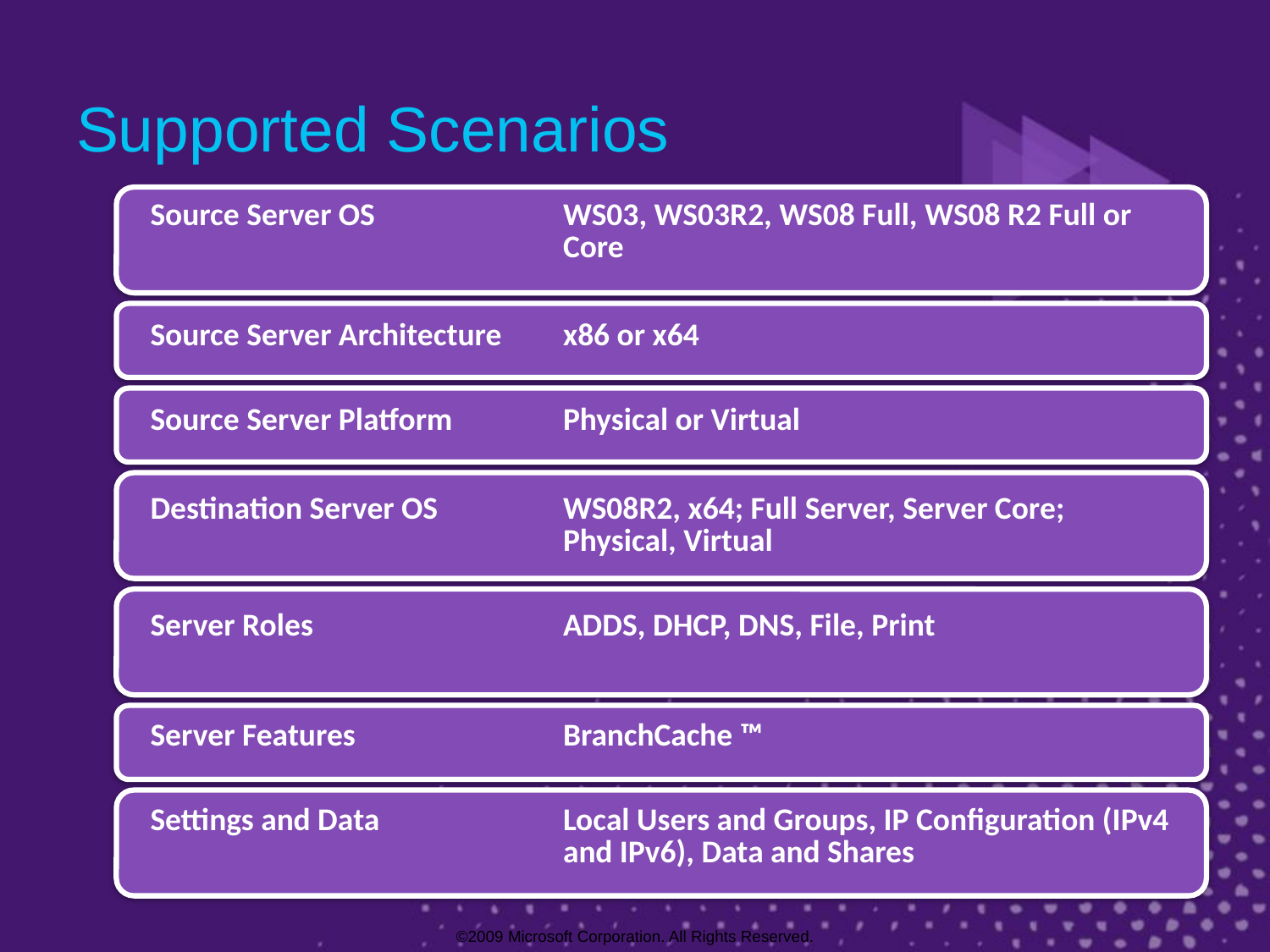

# Supported Scenarios

| Source Server OS | WS03, WS03R2, WS08 Full, WS08 R2 Full or Core |
| --- | --- |

| Source Server Architecture | x86 or x64 |
| --- | --- |

| Source Server Platform | Physical or Virtual |
| --- | --- |

| Destination Server OS | WS08R2, x64; Full Server, Server Core; Physical, Virtual |
| --- | --- |

| Server Roles | ADDS, DHCP, DNS, File, Print |
| --- | --- |

| Server Features | BranchCache ™ |
| --- | --- |

| Settings and Data | Local Users and Groups, IP Configuration (IPv4 and IPv6), Data and Shares |
| --- | --- |